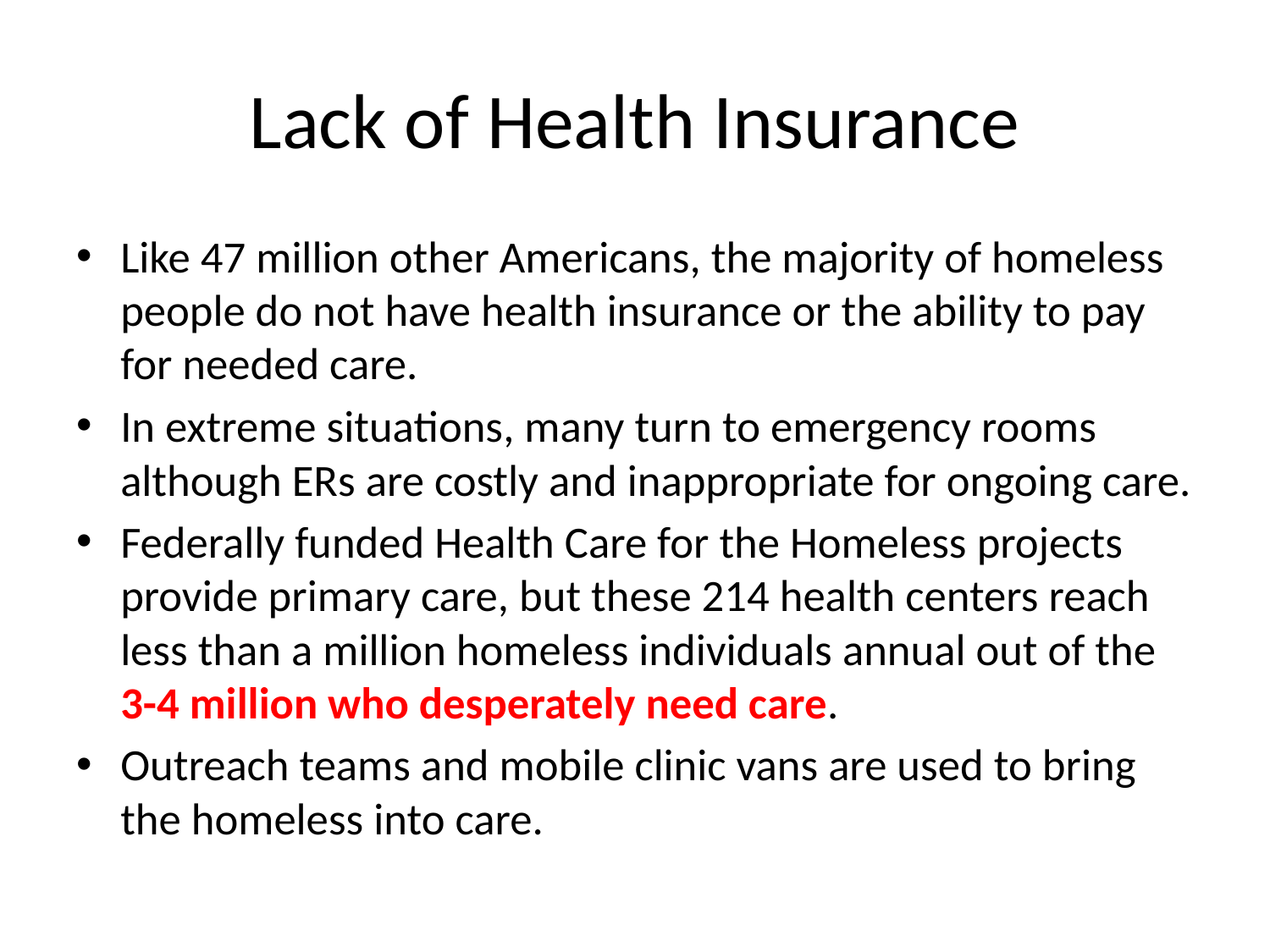

# Lack of Health Insurance
Like 47 million other Americans, the majority of homeless people do not have health insurance or the ability to pay for needed care.
In extreme situations, many turn to emergency rooms although ERs are costly and inappropriate for ongoing care.
Federally funded Health Care for the Homeless projects provide primary care, but these 214 health centers reach less than a million homeless individuals annual out of the 3-4 million who desperately need care.
Outreach teams and mobile clinic vans are used to bring the homeless into care.